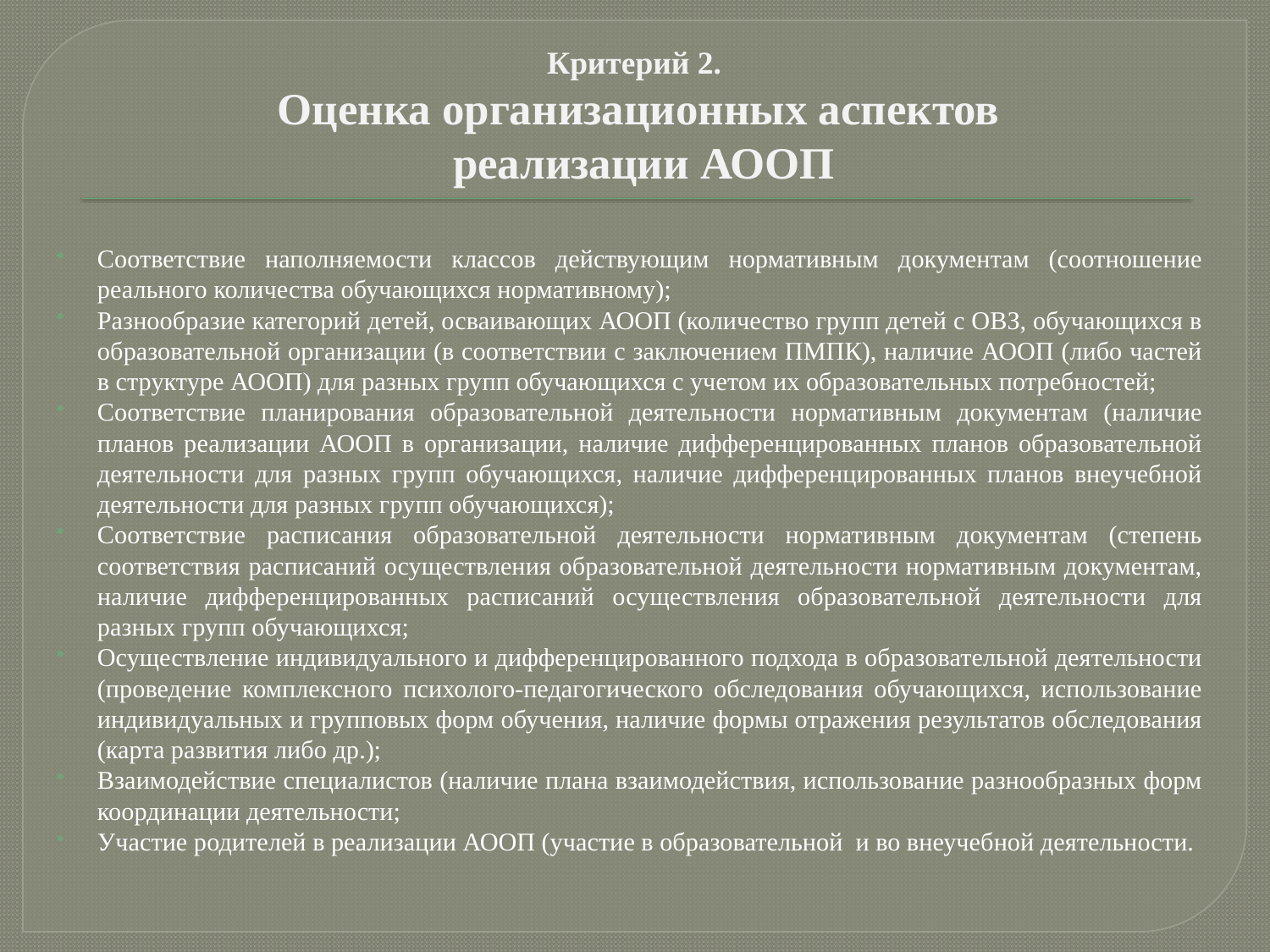

# Критерий 2. Оценка организационных аспектов реализации АООП
Соответствие наполняемости классов действующим нормативным документам (соотношение реального количества обучающихся нормативному);
Разнообразие категорий детей, осваивающих АООП (количество групп детей с ОВЗ, обучающихся в образовательной организации (в соответствии с заключением ПМПК), наличие АООП (либо частей в структуре АООП) для разных групп обучающихся с учетом их образовательных потребностей;
Соответствие планирования образовательной деятельности нормативным документам (наличие планов реализации АООП в организации, наличие дифференцированных планов образовательной деятельности для разных групп обучающихся, наличие дифференцированных планов внеучебной деятельности для разных групп обучающихся);
Соответствие расписания образовательной деятельности нормативным документам (степень соответствия расписаний осуществления образовательной деятельности нормативным документам, наличие дифференцированных расписаний осуществления образовательной деятельности для разных групп обучающихся;
Осуществление индивидуального и дифференцированного подхода в образовательной деятельности (проведение комплексного психолого-педагогического обследования обучающихся, использование индивидуальных и групповых форм обучения, наличие формы отражения результатов обследования (карта развития либо др.);
Взаимодействие специалистов (наличие плана взаимодействия, использование разнообразных форм координации деятельности;
Участие родителей в реализации АООП (участие в образовательной  и во внеучебной деятельности.